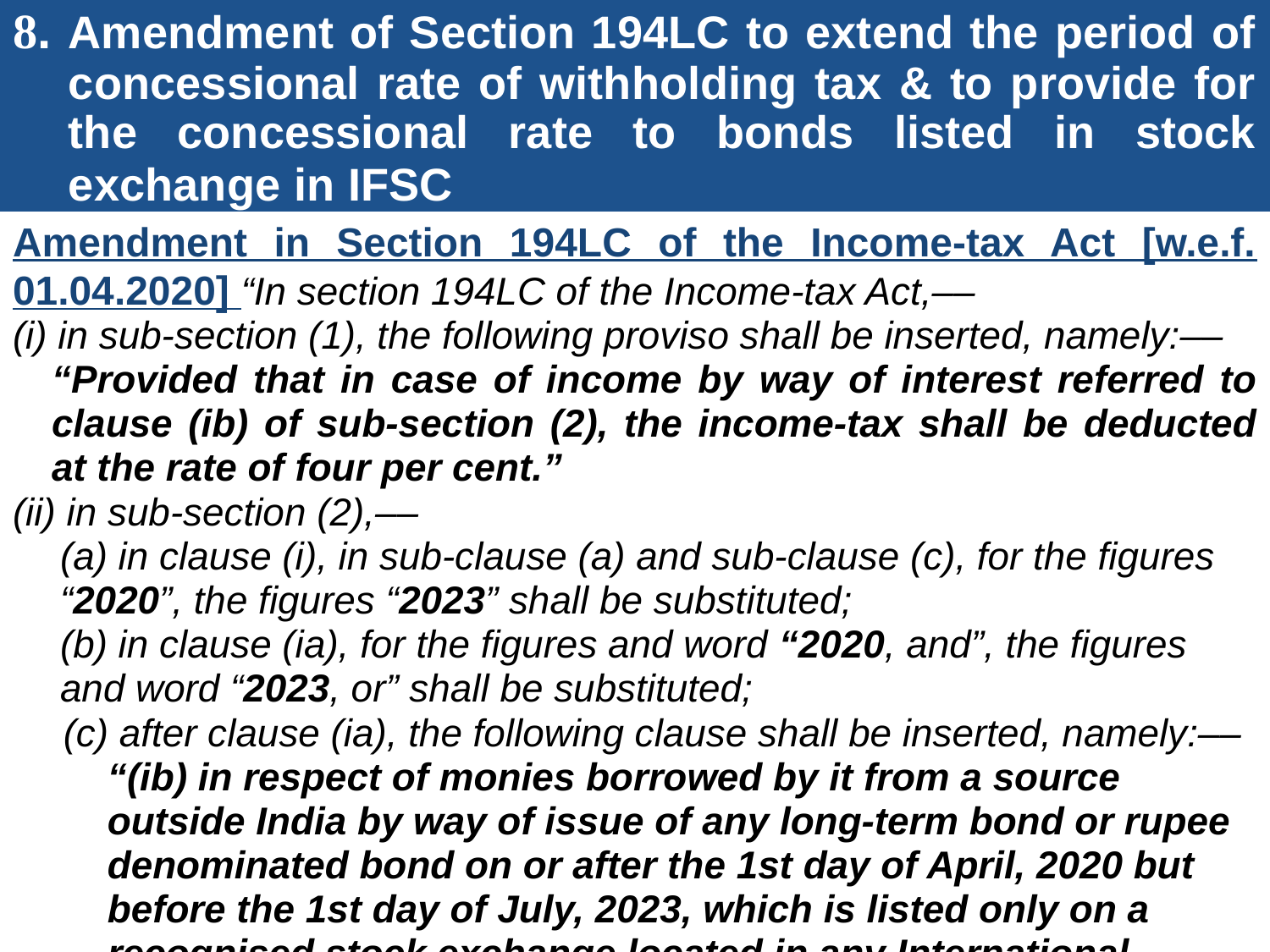

# 8.	Amendment of Section 194LC to extend the period of concessional rate of withholding tax & to provide for the concessional rate to bonds listed in stock exchange in IFSC 						                       [Clause82]
Amendment in Section 194LC of the Income-tax Act [w.e.f. 01.04.2020] “In section 194LC of the Income-tax Act,––
(i) in sub-section (1), the following proviso shall be inserted, namely:––
“Provided that in case of income by way of interest referred to clause (ib) of sub-section (2), the income-tax shall be deducted at the rate of four per cent.”
(ii) in sub-section (2),––
(a) in clause (i), in sub-clause (a) and sub-clause (c), for the figures “2020”, the figures “2023” shall be substituted;
(b) in clause (ia), for the figures and word “2020, and”, the figures and word “2023, or” shall be substituted;
(c) after clause (ia), the following clause shall be inserted, namely:––
“(ib) in respect of monies borrowed by it from a source outside India by way of issue of any long-term bond or rupee denominated bond on or after the 1st day of April, 2020 but before the 1st day of July, 2023, which is listed only on a recognised stock exchange located in any International Financial Services Centre, and”

66